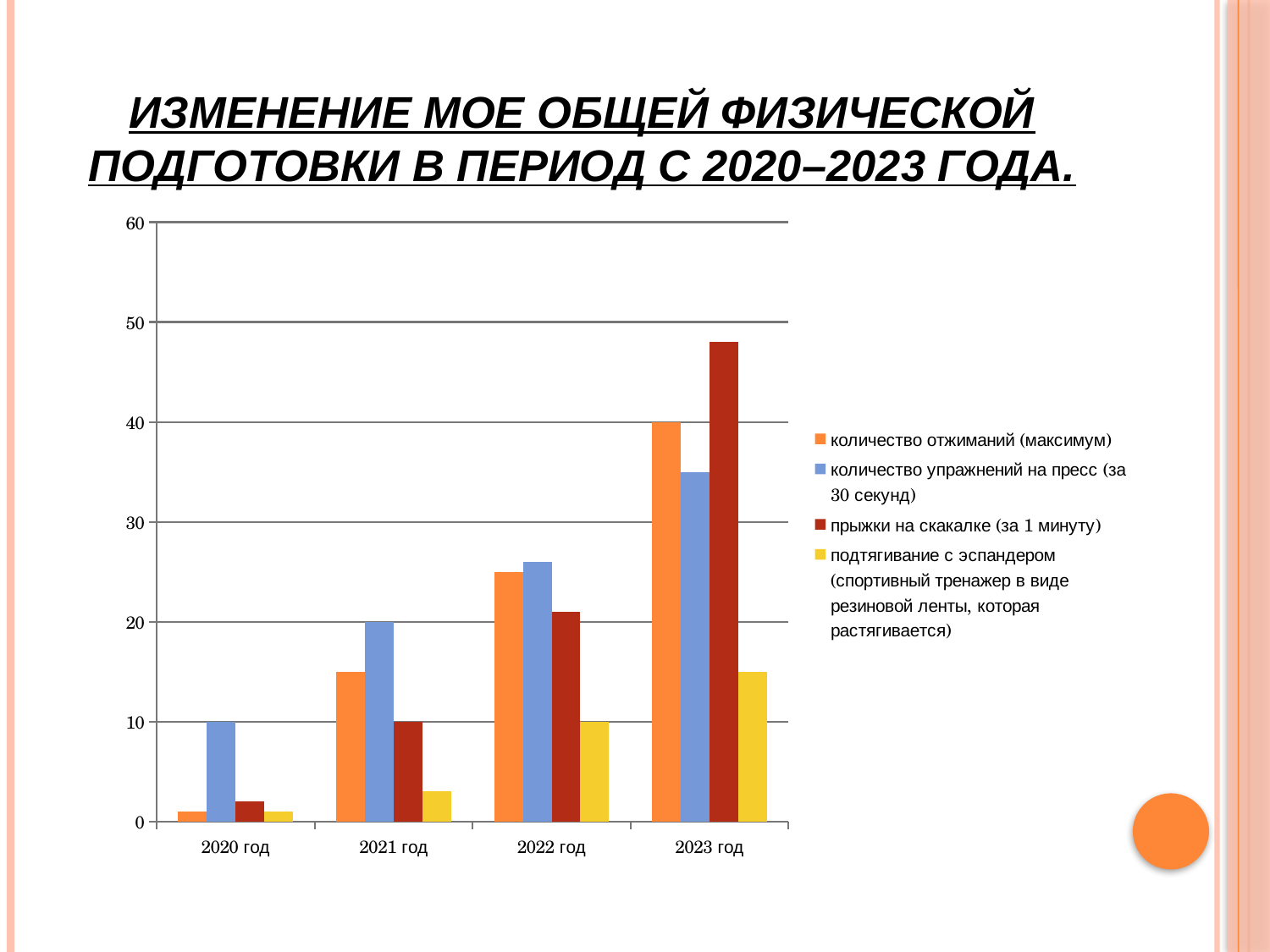

# Изменение мое общей физической подготовки в период с 2020–2023 года.

### Chart

| Category | количество отжиманий (максимум) | количество упражнений на пресс (за 30 секунд) | прыжки на скакалке (за 1 минуту) | подтягивание с эспандером (спортивный тренажер в виде резиновой ленты, которая растягивается) |
|---|---|---|---|---|
| 2020 год | 1.0 | 10.0 | 2.0 | 1.0 |
| 2021 год | 15.0 | 20.0 | 10.0 | 3.0 |
| 2022 год | 25.0 | 26.0 | 21.0 | 10.0 |
| 2023 год | 40.0 | 35.0 | 48.0 | 15.0 |